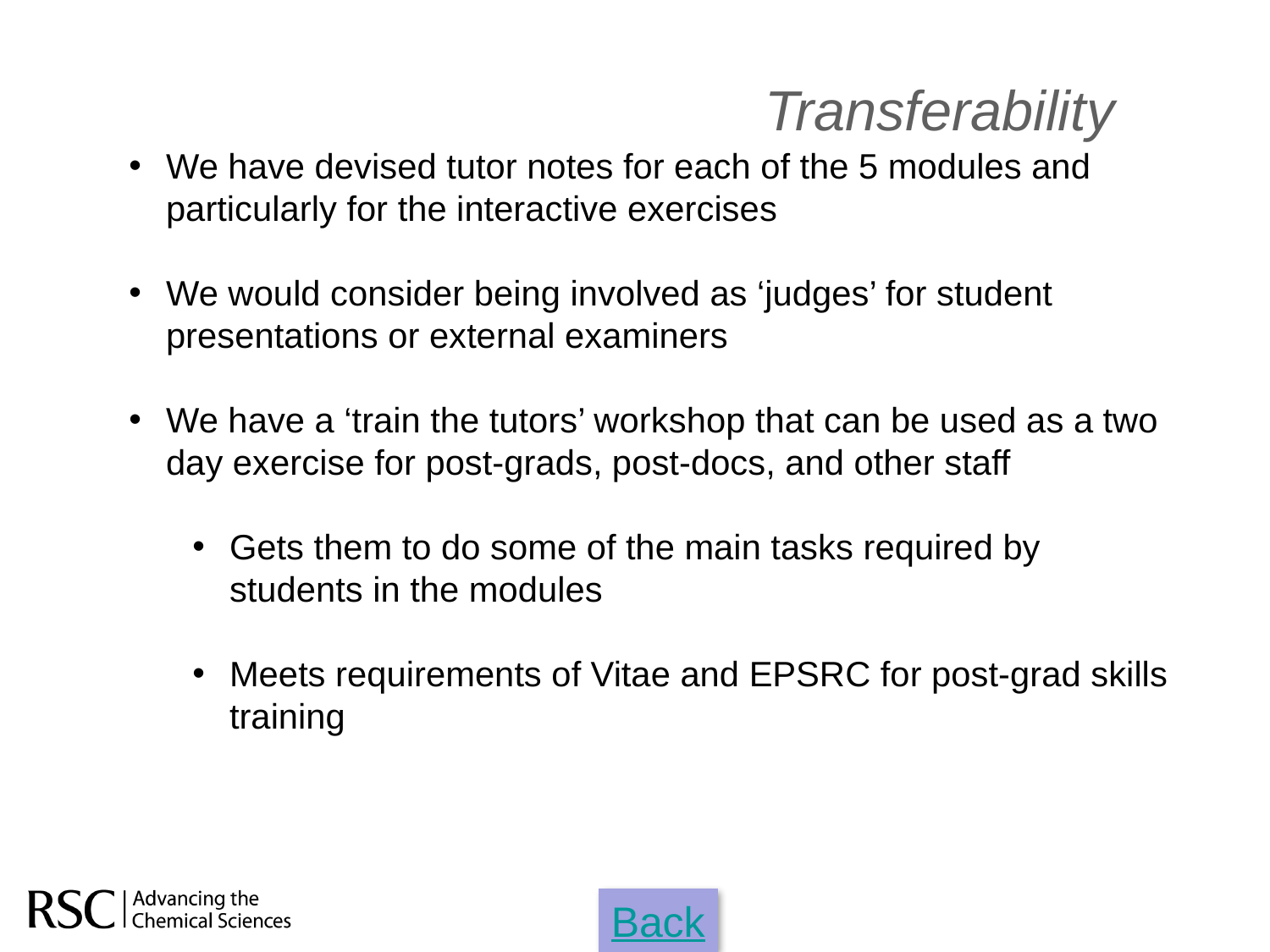

# Transferability
We have devised tutor notes for each of the 5 modules and particularly for the interactive exercises

We would consider being involved as ‘judges’ for student presentations or external examiners

We have a ‘train the tutors’ workshop that can be used as a two day exercise for post-grads, post-docs, and other staff

Gets them to do some of the main tasks required by students in the modules

Meets requirements of Vitae and EPSRC for post-grad skills training

Back